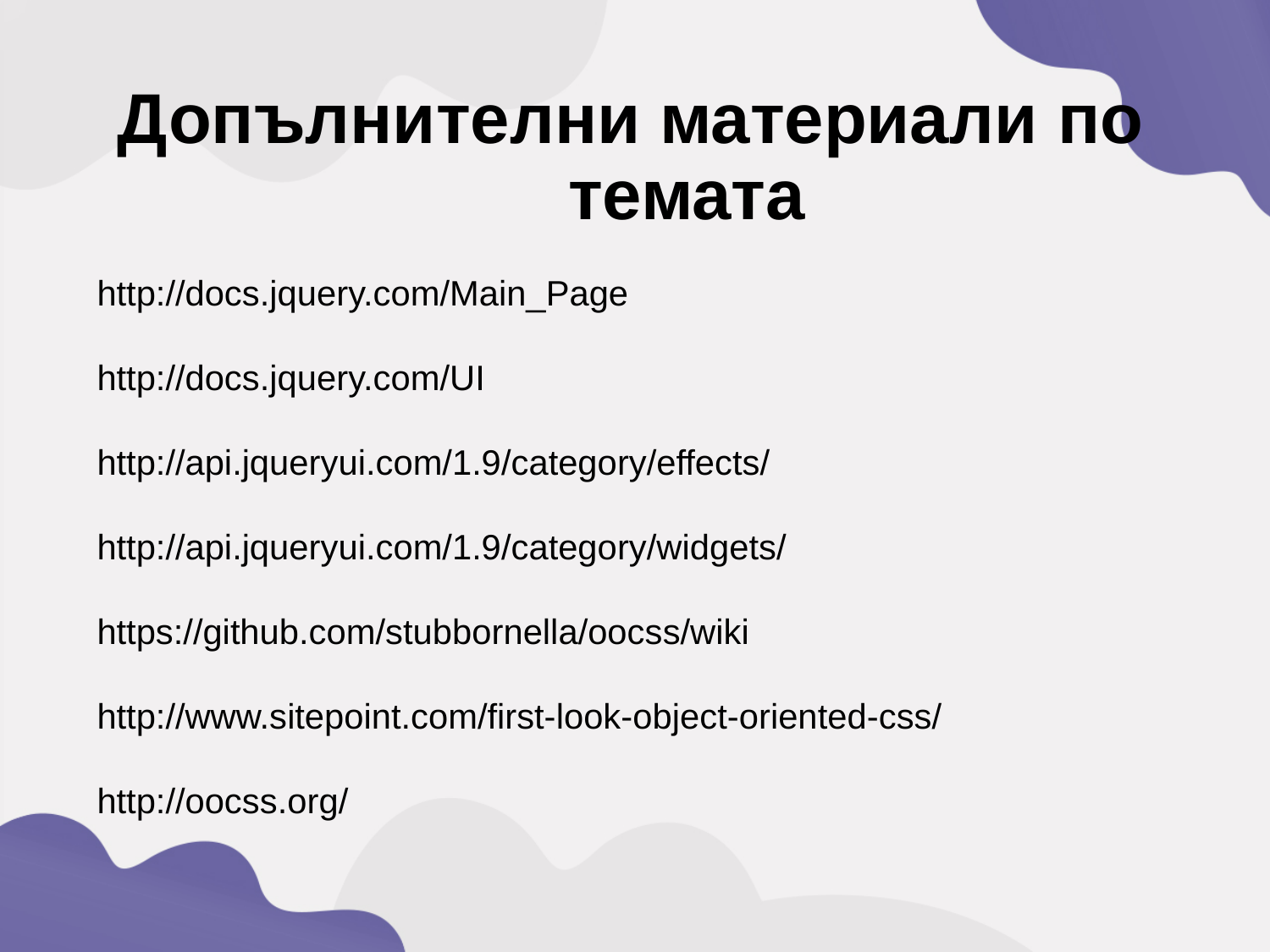

Допълнителни материали по темата
http://docs.jquery.com/Main_Page

http://docs.jquery.com/UI

http://api.jqueryui.com/1.9/category/effects/

http://api.jqueryui.com/1.9/category/widgets/

https://github.com/stubbornella/oocss/wiki

http://www.sitepoint.com/first-look-object-oriented-css/

http://oocss.org/